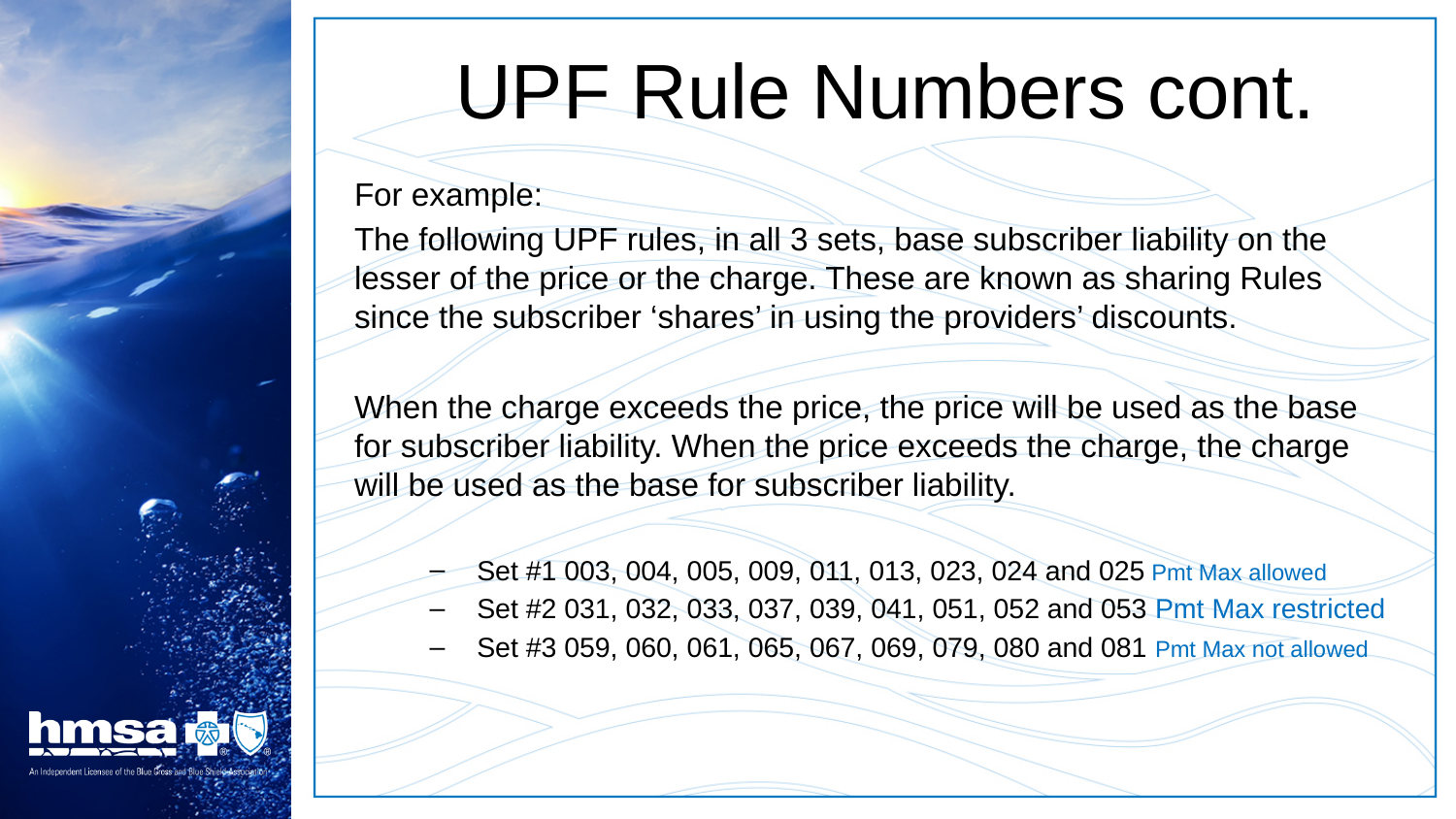

# UPF Rule Numbers cont.
For example:
The following UPF rules, in all 3 sets, base subscriber liability on the lesser of the price or the charge. These are known as sharing Rules since the subscriber ‘shares’ in using the providers’ discounts.

When the charge exceeds the price, the price will be used as the base for subscriber liability. When the price exceeds the charge, the charge will be used as the base for subscriber liability.

Set #1 003, 004, 005, 009, 011, 013, 023, 024 and 025 Pmt Max allowed
Set #2 031, 032, 033, 037, 039, 041, 051, 052 and 053 Pmt Max restricted
Set #3 059, 060, 061, 065, 067, 069, 079, 080 and 081 Pmt Max not allowed